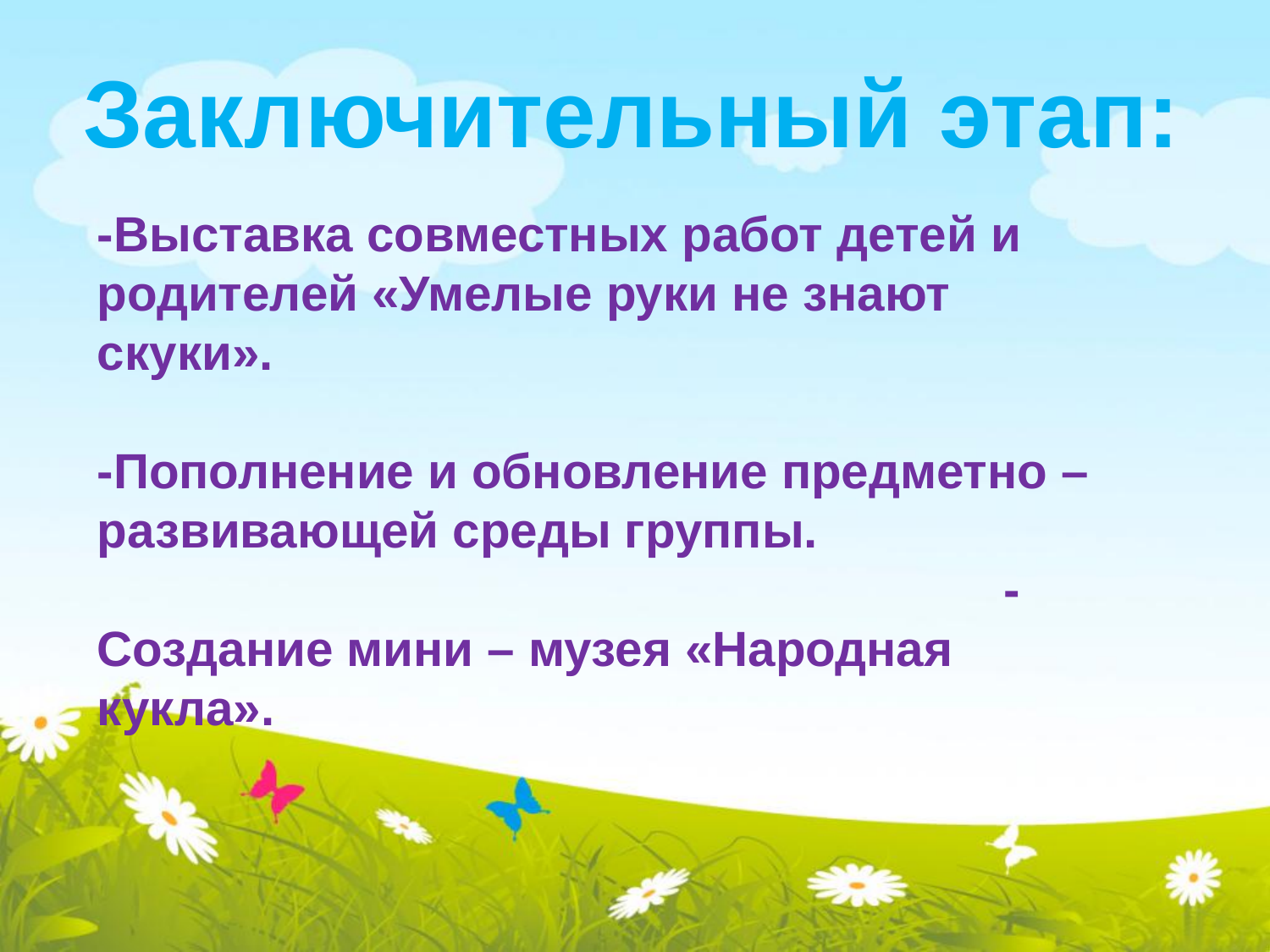

Заключительный этап:
-Выставка совместных работ детей и родителей «Умелые руки не знают скуки».
-Пополнение и обновление предметно – развивающей среды группы.                                                                                         -Создание мини – музея «Народная кукла».